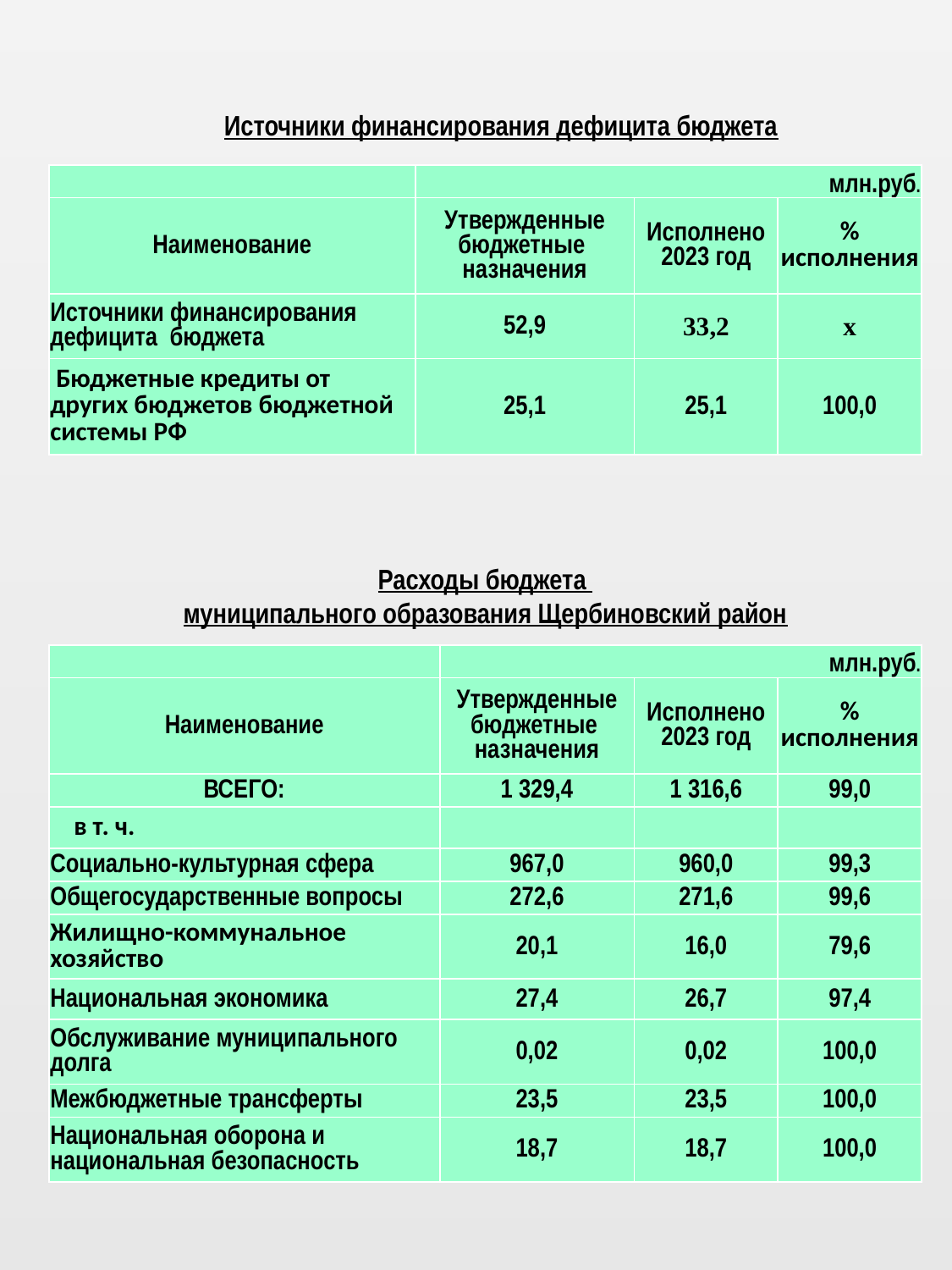

Источники финансирования дефицита бюджета
|  | млн.руб. |  |  |
| --- | --- | --- | --- |
| Наименование | Утвержденные бюджетные назначения | Исполнено 2023 год | % исполнения |
| Источники финансирования дефицита бюджета | 52,9 | 33,2 | х |
| Бюджетные кредиты от других бюджетов бюджетной системы РФ | 25,1 | 25,1 | 100,0 |
Расходы бюджета
муниципального образования Щербиновский район
|  | млн.руб. |  |  |
| --- | --- | --- | --- |
| Наименование | Утвержденные бюджетные назначения | Исполнено 2023 год | % исполнения |
| ВСЕГО: | 1 329,4 | 1 316,6 | 99,0 |
| в т. ч. |  |  |  |
| Социально-культурная сфера | 967,0 | 960,0 | 99,3 |
| Общегосударственные вопросы | 272,6 | 271,6 | 99,6 |
| Жилищно-коммунальное хозяйство | 20,1 | 16,0 | 79,6 |
| Национальная экономика | 27,4 | 26,7 | 97,4 |
| Обслуживание муниципального долга | 0,02 | 0,02 | 100,0 |
| Межбюджетные трансферты | 23,5 | 23,5 | 100,0 |
| Национальная оборона и национальная безопасность | 18,7 | 18,7 | 100,0 |